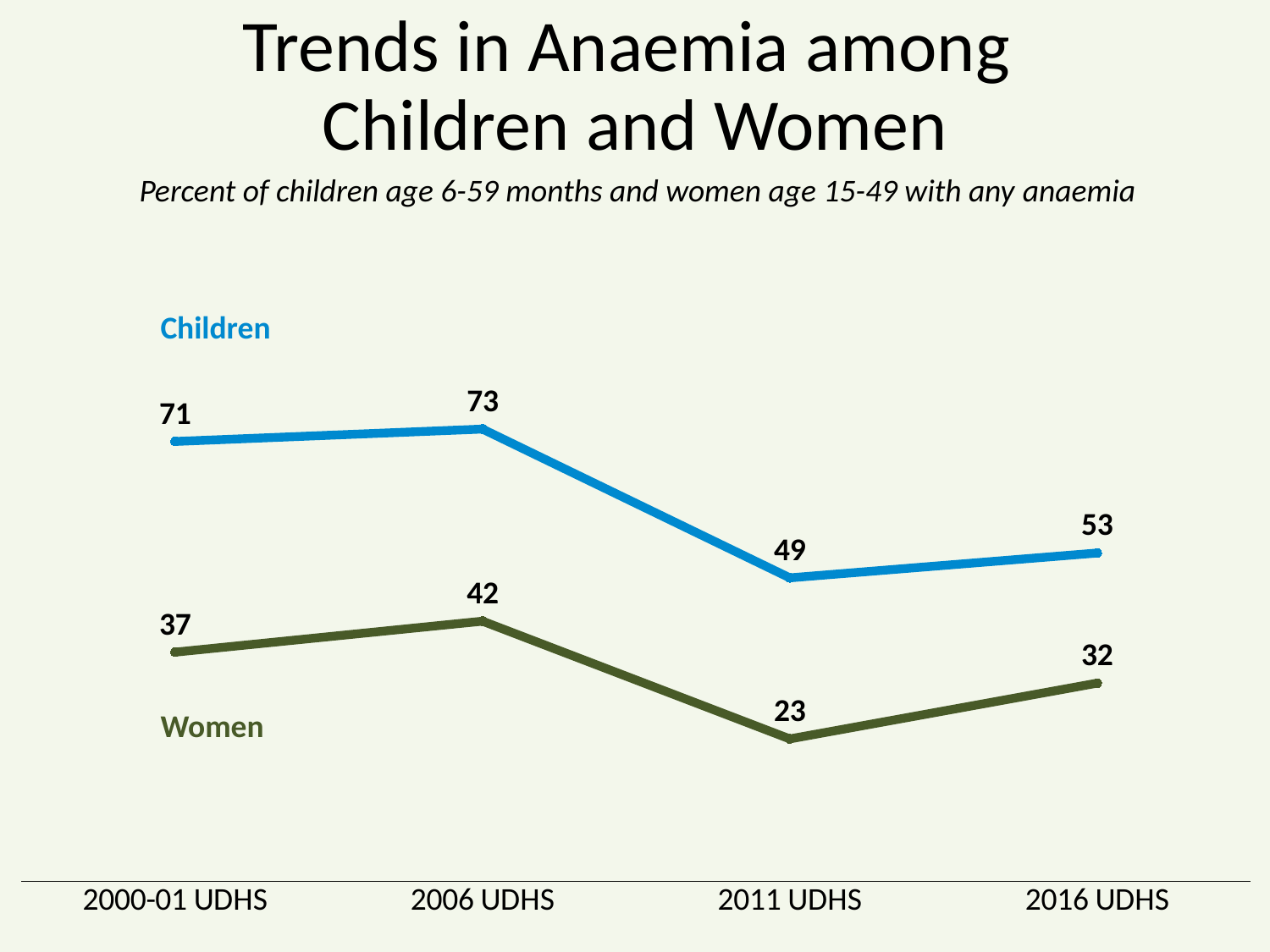

# Trends in Anaemia among Children and Women
Percent of children age 6-59 months and women age 15-49 with any anaemia

### Chart

| Category | Women | Children |
|---|---|---|
| 2000-01 UDHS | 37.0 | 71.0 |
| 2006 UDHS | 42.0 | 73.0 |
| 2011 UDHS | 23.0 | 49.0 |
| 2016 UDHS | 32.0 | 53.0 |
Children
Women